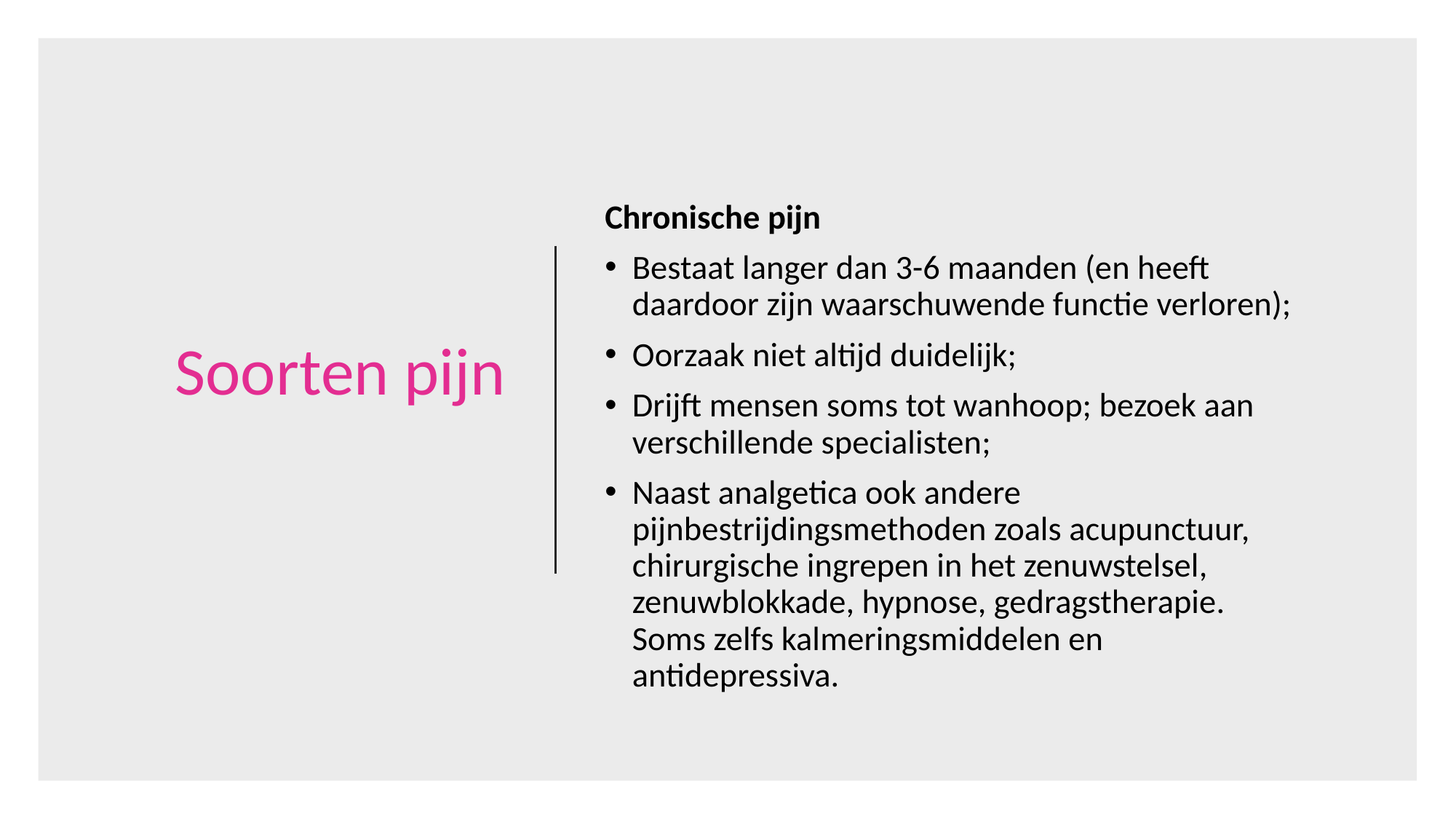

# Soorten pijn
Chronische pijn
Bestaat langer dan 3-6 maanden (en heeft daardoor zijn waarschuwende functie verloren);
Oorzaak niet altijd duidelijk;
Drijft mensen soms tot wanhoop; bezoek aan verschillende specialisten;
Naast analgetica ook andere pijnbestrijdingsmethoden zoals acupunctuur, chirurgische ingrepen in het zenuwstelsel, zenuwblokkade, hypnose, gedragstherapie. Soms zelfs kalmeringsmiddelen en antidepressiva.